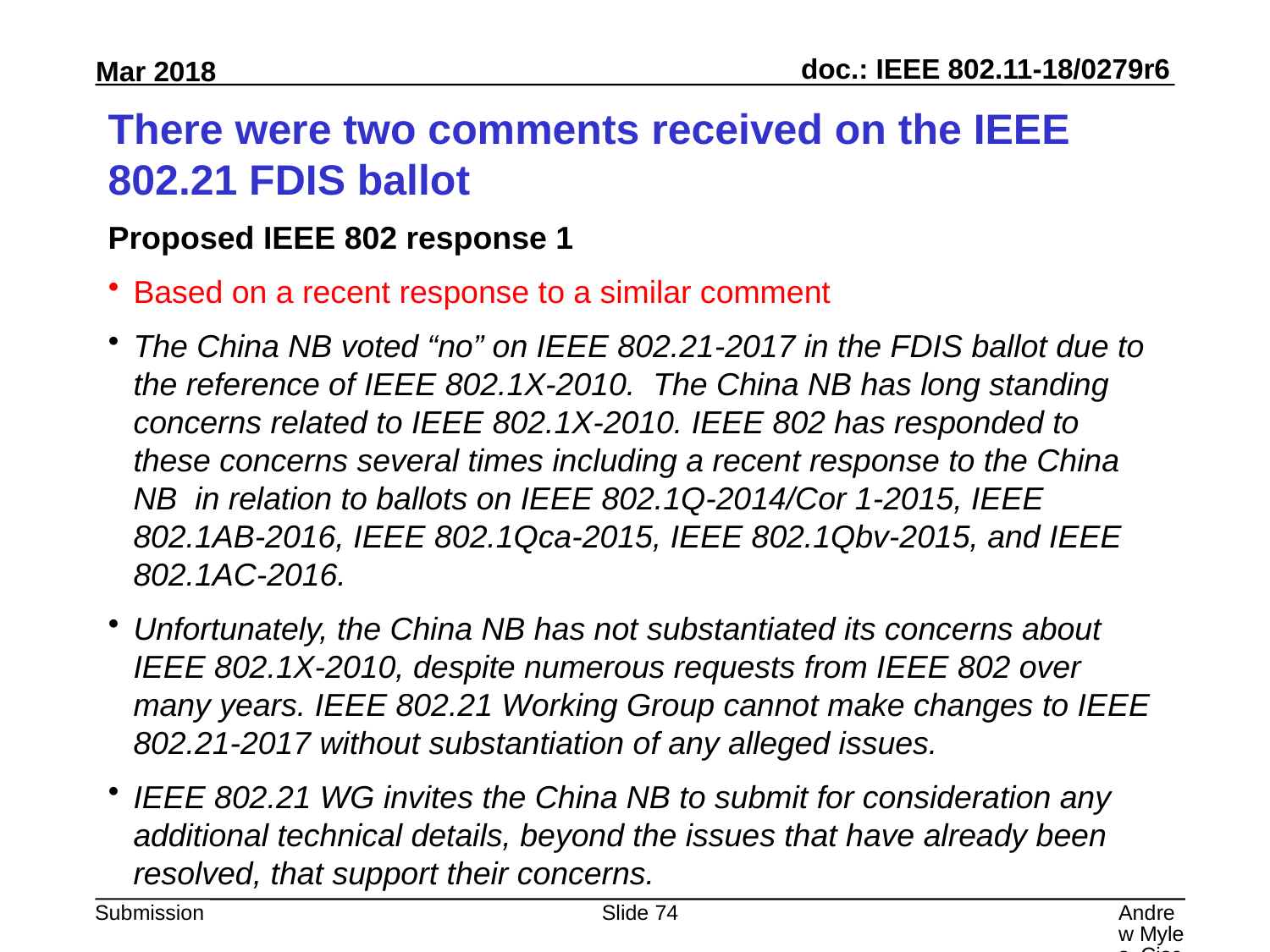

# There were two comments received on the IEEE 802.21 FDIS ballot
Proposed IEEE 802 response 1
Based on a recent response to a similar comment
The China NB voted “no” on IEEE 802.21-2017 in the FDIS ballot due to the reference of IEEE 802.1X-2010.  The China NB has long standing concerns related to IEEE 802.1X-2010. IEEE 802 has responded to these concerns several times including a recent response to the China NB  in relation to ballots on IEEE 802.1Q-2014/Cor 1-2015, IEEE 802.1AB-2016, IEEE 802.1Qca-2015, IEEE 802.1Qbv-2015, and IEEE 802.1AC-2016.
Unfortunately, the China NB has not substantiated its concerns about IEEE 802.1X-2010, despite numerous requests from IEEE 802 over many years. IEEE 802.21 Working Group cannot make changes to IEEE 802.21-2017 without substantiation of any alleged issues.
IEEE 802.21 WG invites the China NB to submit for consideration any additional technical details, beyond the issues that have already been resolved, that support their concerns.

Slide 74
Andrew Myles, Cisco